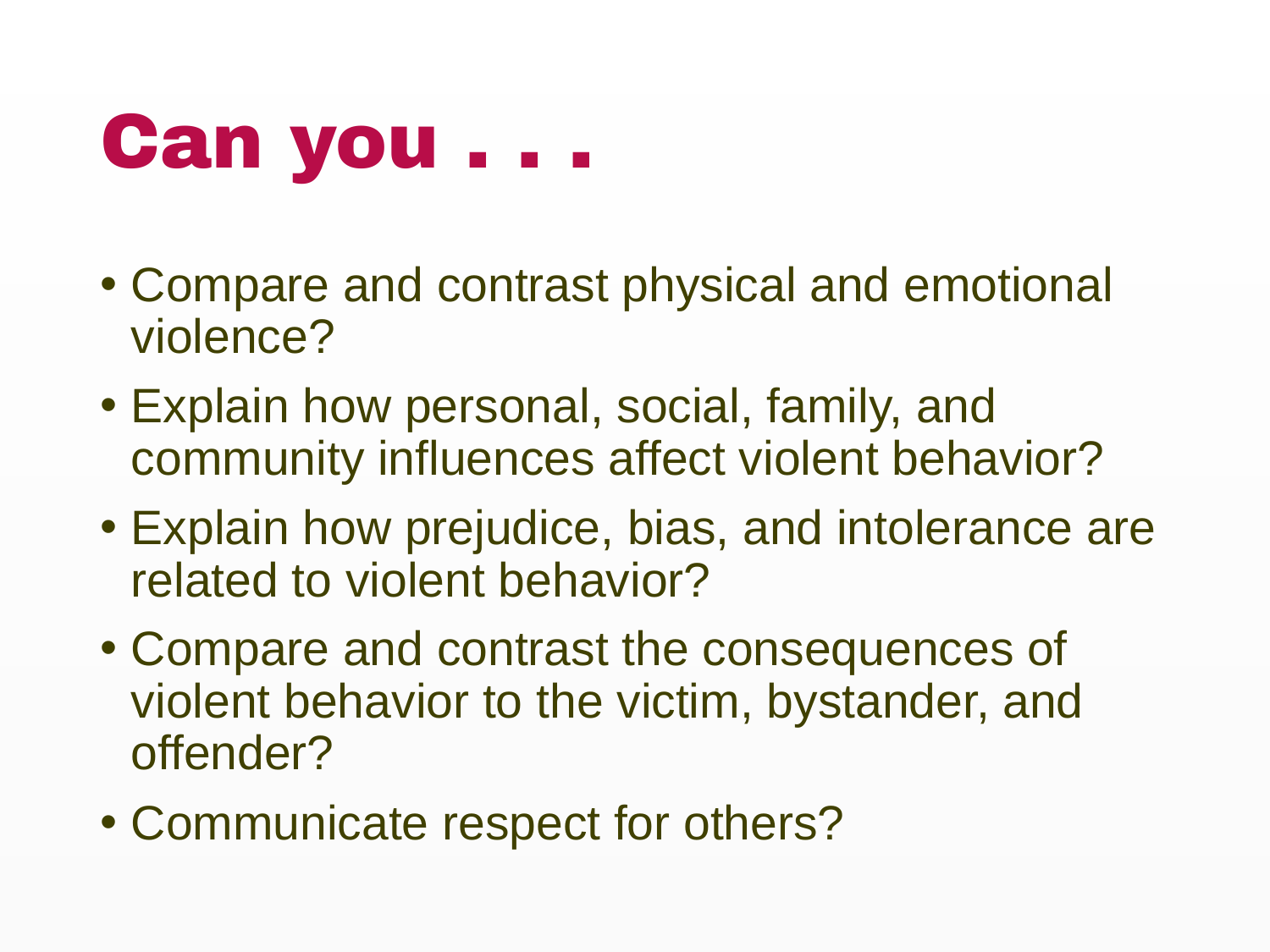

# Can you . . .
Compare and contrast physical and emotional violence?
Explain how personal, social, family, and community influences affect violent behavior?
Explain how prejudice, bias, and intolerance are related to violent behavior?
Compare and contrast the consequences of violent behavior to the victim, bystander, and offender?
Communicate respect for others?